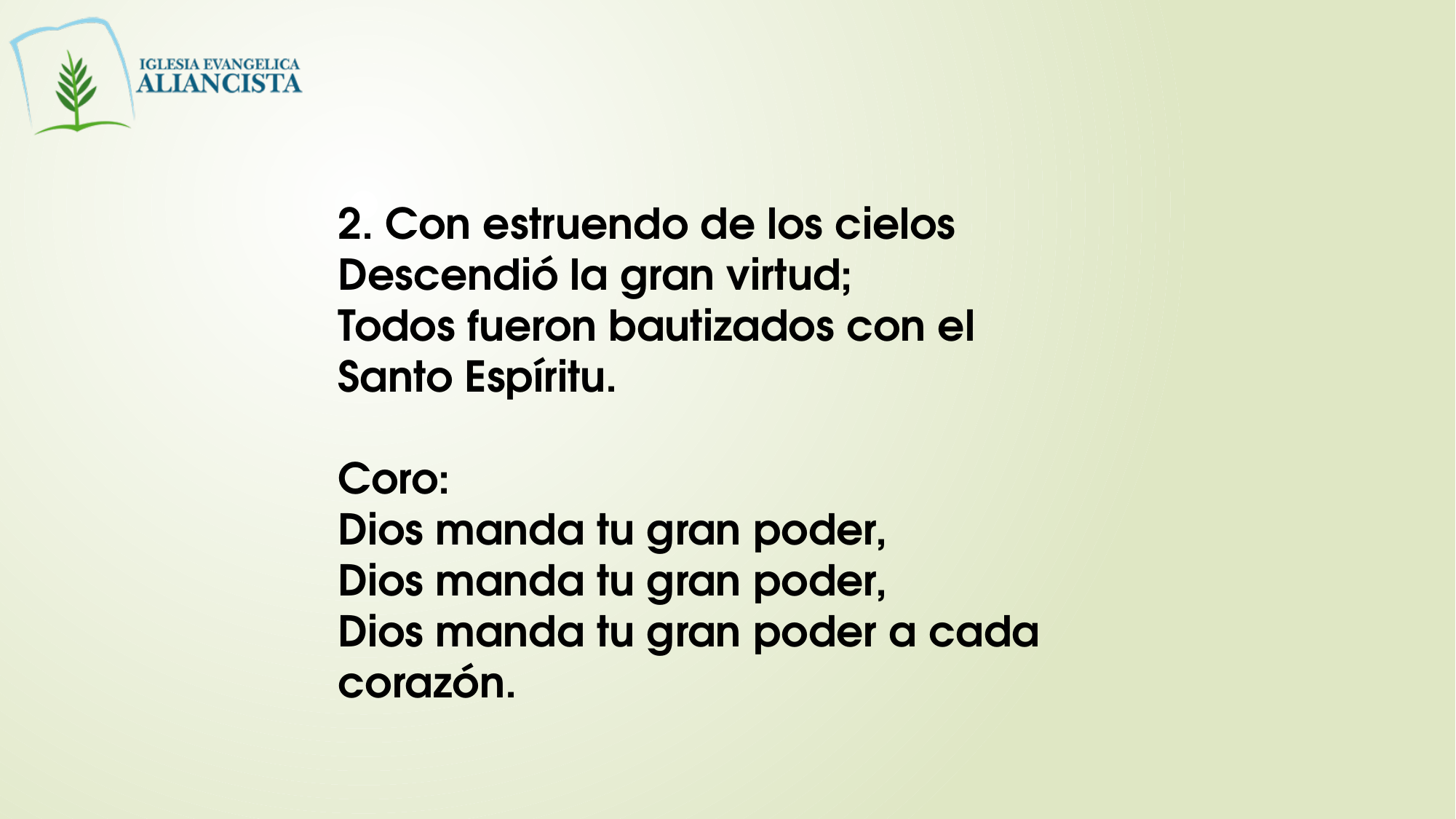

2. Con estruendo de los cielos
Descendió la gran virtud;
Todos fueron bautizados con el Santo Espíritu.

Coro:
Dios manda tu gran poder,
Dios manda tu gran poder,
Dios manda tu gran poder a cada corazón.